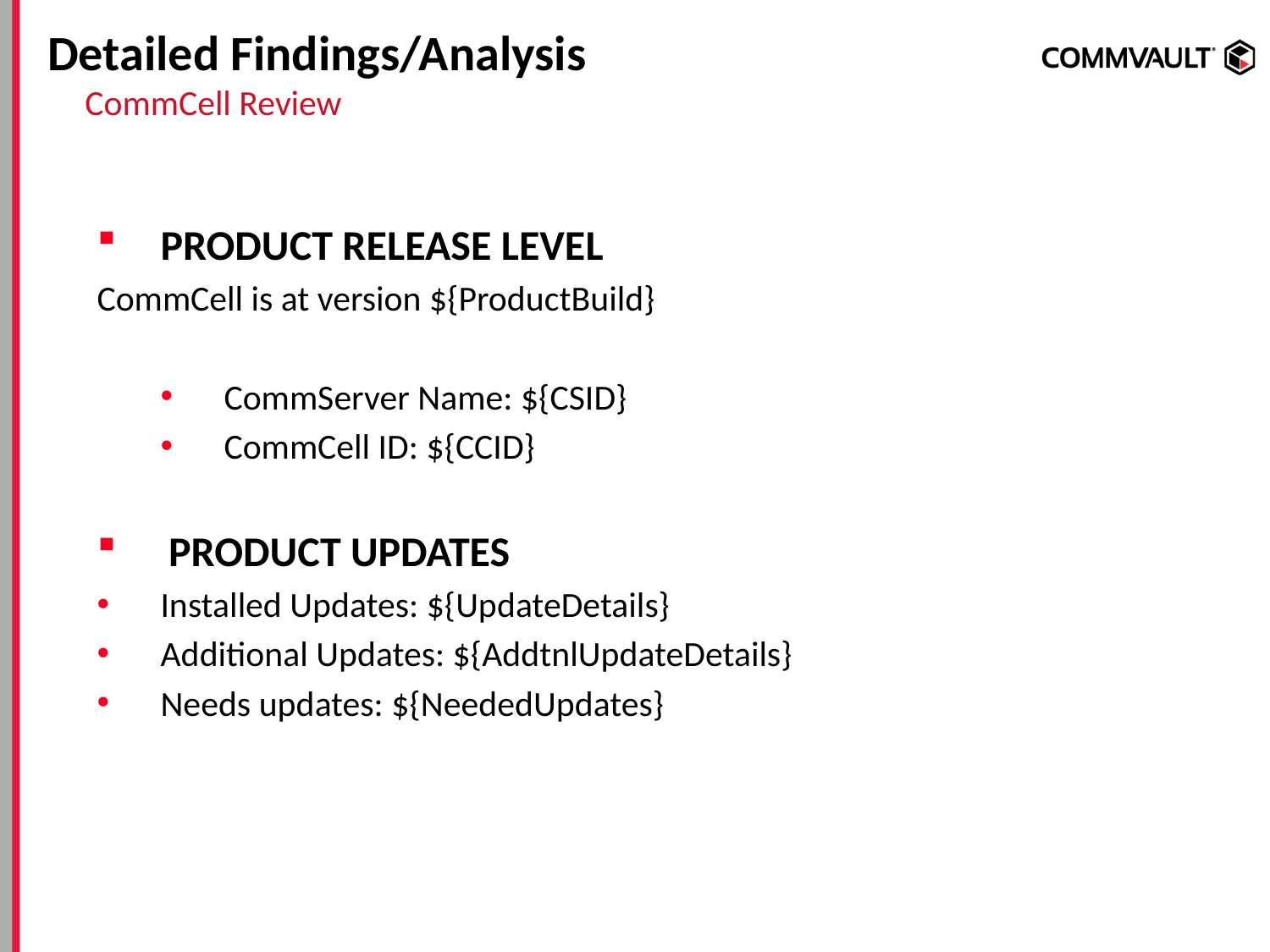

# Detailed Findings/Analysis
CommCell Review
PRODUCT RELEASE LEVEL
CommCell is at version ${ProductBuild}

CommServer Name: ${CSID}
CommCell ID: ${CCID}

PRODUCT UPDATES
Installed Updates: ${UpdateDetails}
Additional Updates: ${AddtnlUpdateDetails}
Needs updates: ${NeededUpdates}